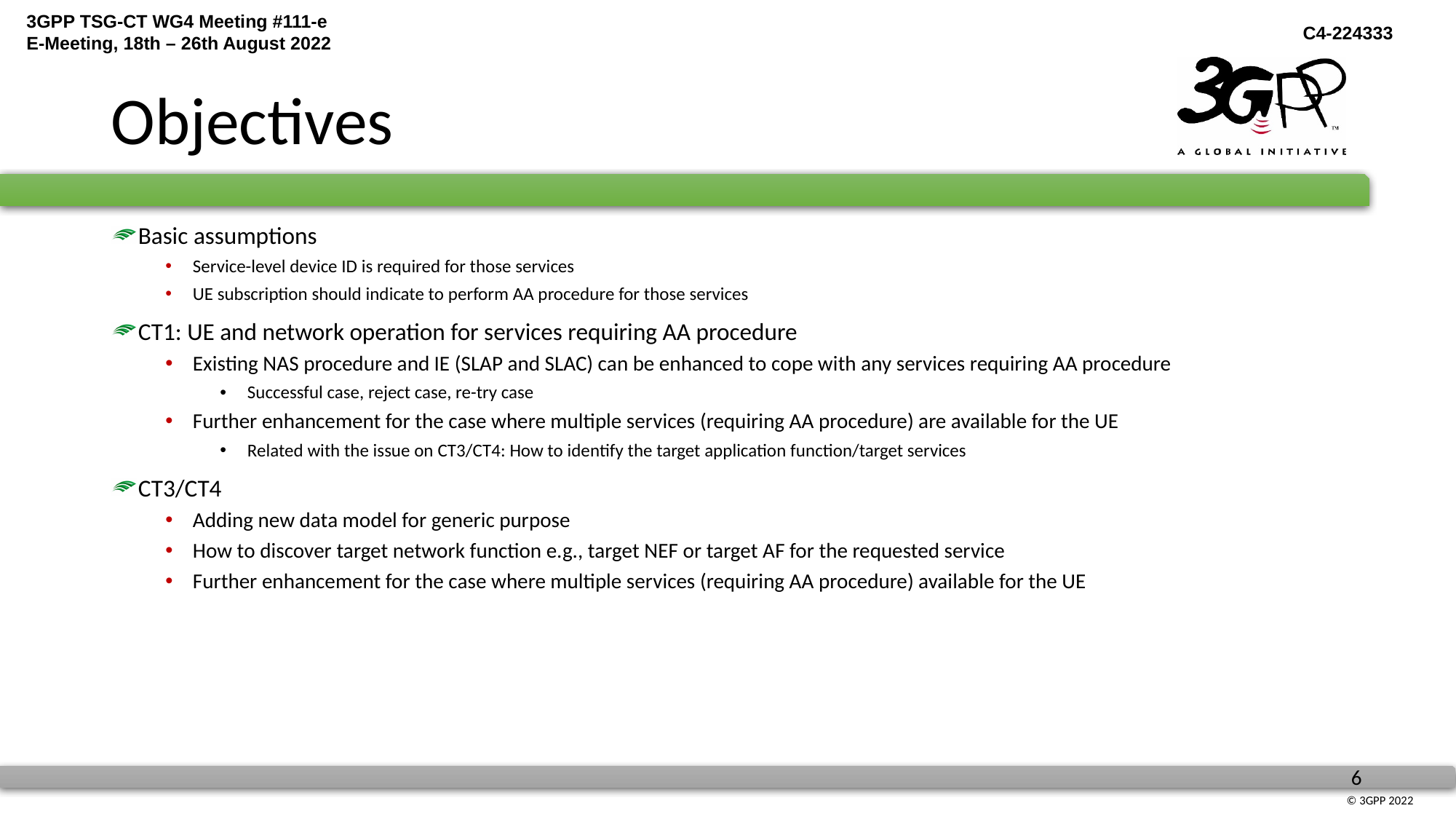

# Objectives
Basic assumptions
Service-level device ID is required for those services
UE subscription should indicate to perform AA procedure for those services
CT1: UE and network operation for services requiring AA procedure
Existing NAS procedure and IE (SLAP and SLAC) can be enhanced to cope with any services requiring AA procedure
Successful case, reject case, re-try case
Further enhancement for the case where multiple services (requiring AA procedure) are available for the UE
Related with the issue on CT3/CT4: How to identify the target application function/target services
CT3/CT4
Adding new data model for generic purpose
How to discover target network function e.g., target NEF or target AF for the requested service
Further enhancement for the case where multiple services (requiring AA procedure) available for the UE